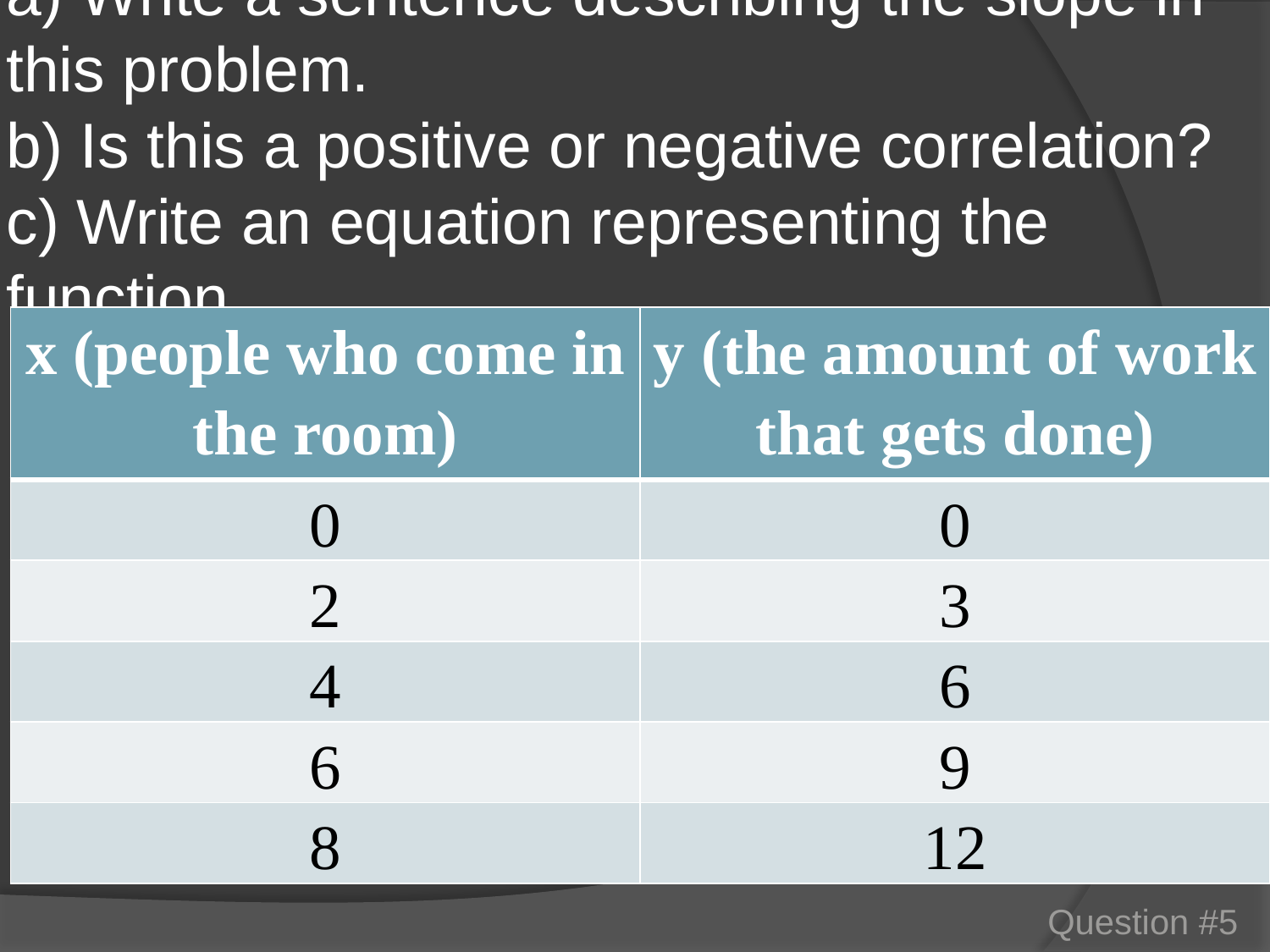

# a) Write a sentence describing the slope in this problem. b) Is this a positive or negative correlation? c) Write an equation representing the function.
| x (people who come in the room) | y (the amount of work that gets done) |
| --- | --- |
| 0 | 0 |
| 2 | 3 |
| 4 | 6 |
| 6 | 9 |
| 8 | 12 |
Question #5